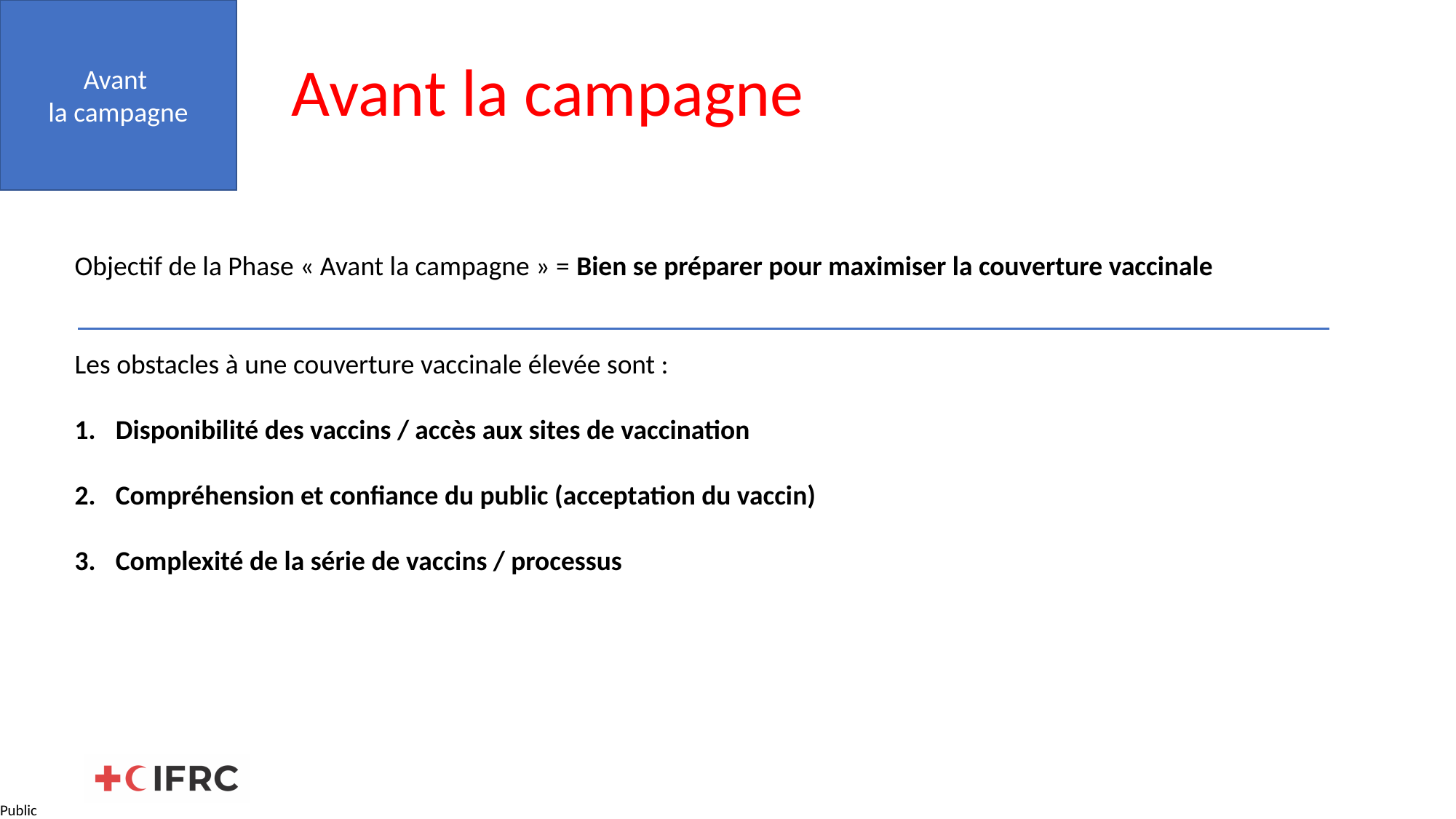

Avant
la campagne
# Avant la campagne
Objectif de la Phase « Avant la campagne » = Bien se préparer pour maximiser la couverture vaccinale

Les obstacles à une couverture vaccinale élevée sont :

Disponibilité des vaccins / accès aux sites de vaccination

Compréhension et confiance du public (acceptation du vaccin)
Complexité de la série de vaccins / processus